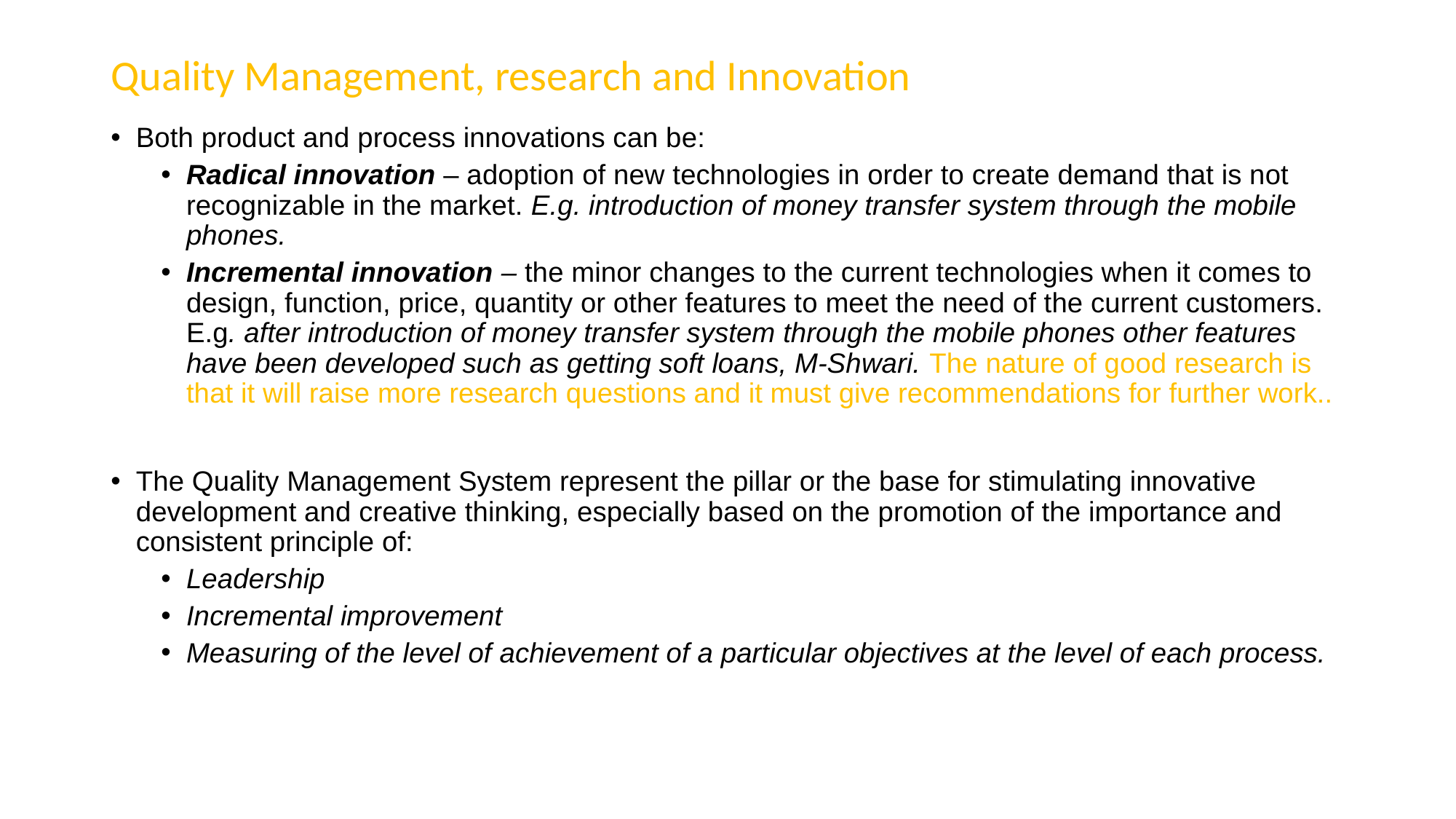

# Quality Management, research and Innovation
Both product and process innovations can be:
Radical innovation – adoption of new technologies in order to create demand that is not recognizable in the market. E.g. introduction of money transfer system through the mobile phones.
Incremental innovation – the minor changes to the current technologies when it comes to design, function, price, quantity or other features to meet the need of the current customers. E.g. after introduction of money transfer system through the mobile phones other features have been developed such as getting soft loans, M-Shwari. The nature of good research is that it will raise more research questions and it must give recommendations for further work..

The Quality Management System represent the pillar or the base for stimulating innovative development and creative thinking, especially based on the promotion of the importance and consistent principle of:
Leadership
Incremental improvement
Measuring of the level of achievement of a particular objectives at the level of each process.